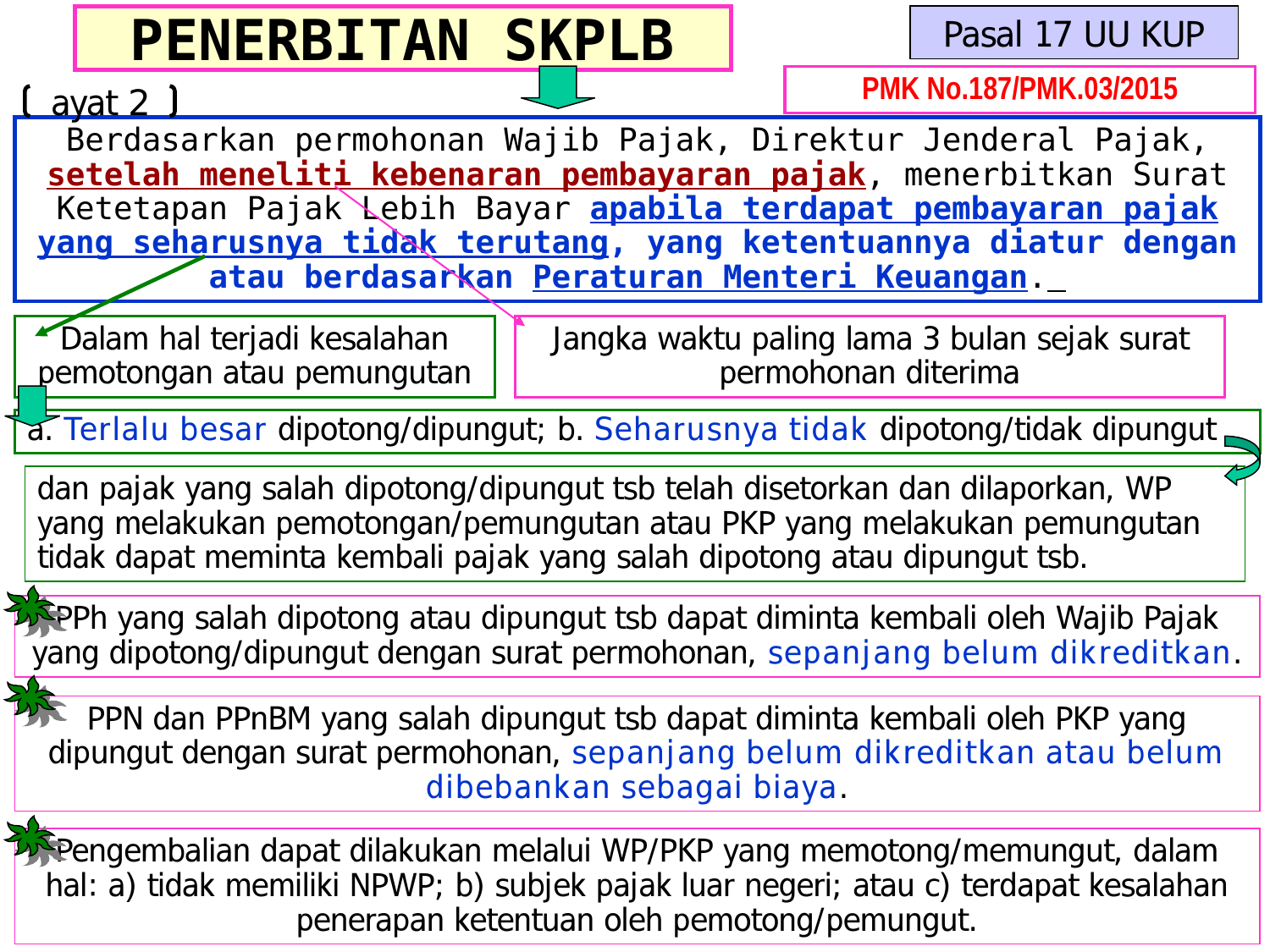

# PENERBITAN SKPLB
Pasal 17 UU KUP

PMK No.187/PMK.03/2015
ayat 2
Berdasarkan permohonan Wajib Pajak, Direktur Jenderal Pajak, setelah meneliti kebenaran pembayaran pajak, menerbitkan Surat Ketetapan Pajak Lebih Bayar apabila terdapat pembayaran pajak yang seharusnya tidak terutang, yang ketentuannya diatur dengan atau berdasarkan Peraturan Menteri Keuangan.

Dalam hal terjadi kesalahan pemotongan atau pemungutan
Jangka waktu paling lama 3 bulan sejak surat permohonan diterima

a. Terlalu besar dipotong/dipungut; b. Seharusnya tidak dipotong/tidak dipungut

dan pajak yang salah dipotong/dipungut tsb telah disetorkan dan dilaporkan, WP yang melakukan pemotongan/pemungutan atau PKP yang melakukan pemungutan tidak dapat meminta kembali pajak yang salah dipotong atau dipungut tsb.

PPh yang salah dipotong atau dipungut tsb dapat diminta kembali oleh Wajib Pajak yang dipotong/dipungut dengan surat permohonan, sepanjang belum dikreditkan.

PPN dan PPnBM yang salah dipungut tsb dapat diminta kembali oleh PKP yang dipungut dengan surat permohonan, sepanjang belum dikreditkan atau belum dibebankan sebagai biaya.

Pengembalian dapat dilakukan melalui WP/PKP yang memotong/memungut, dalam hal: a) tidak memiliki NPWP; b) subjek pajak luar negeri; atau c) terdapat kesalahan penerapan ketentuan oleh pemotong/pemungut.